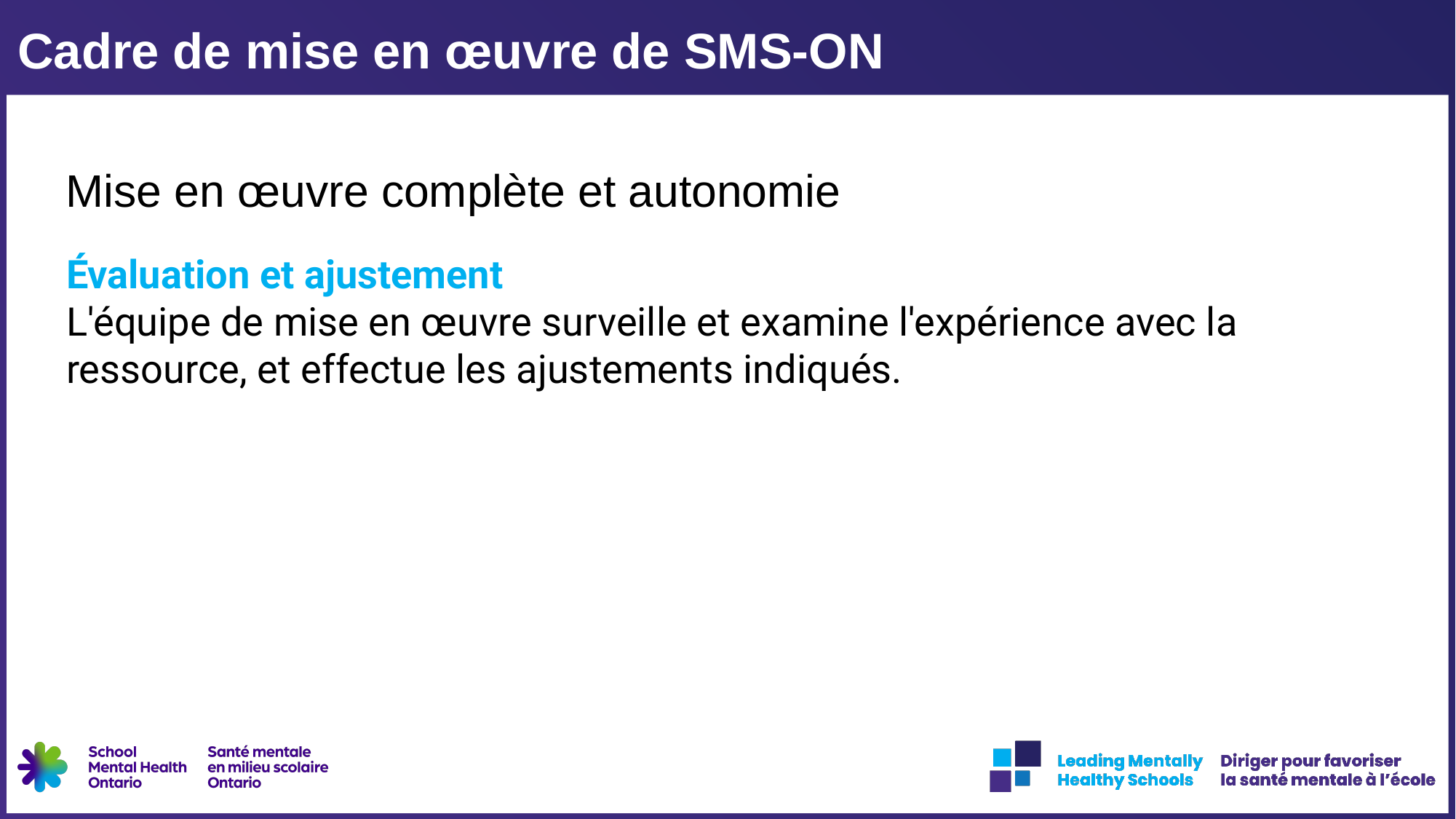

Cadre de mise en œuvre de SMS-ON​- 3
Cadre de mise en œuvre de SMS-ON​
Mise en œuvre complète et autonomie​
Évaluation et ajustement
L'équipe de mise en œuvre surveille et examine l'expérience avec la ressource, et effectue les ajustements indiqués.